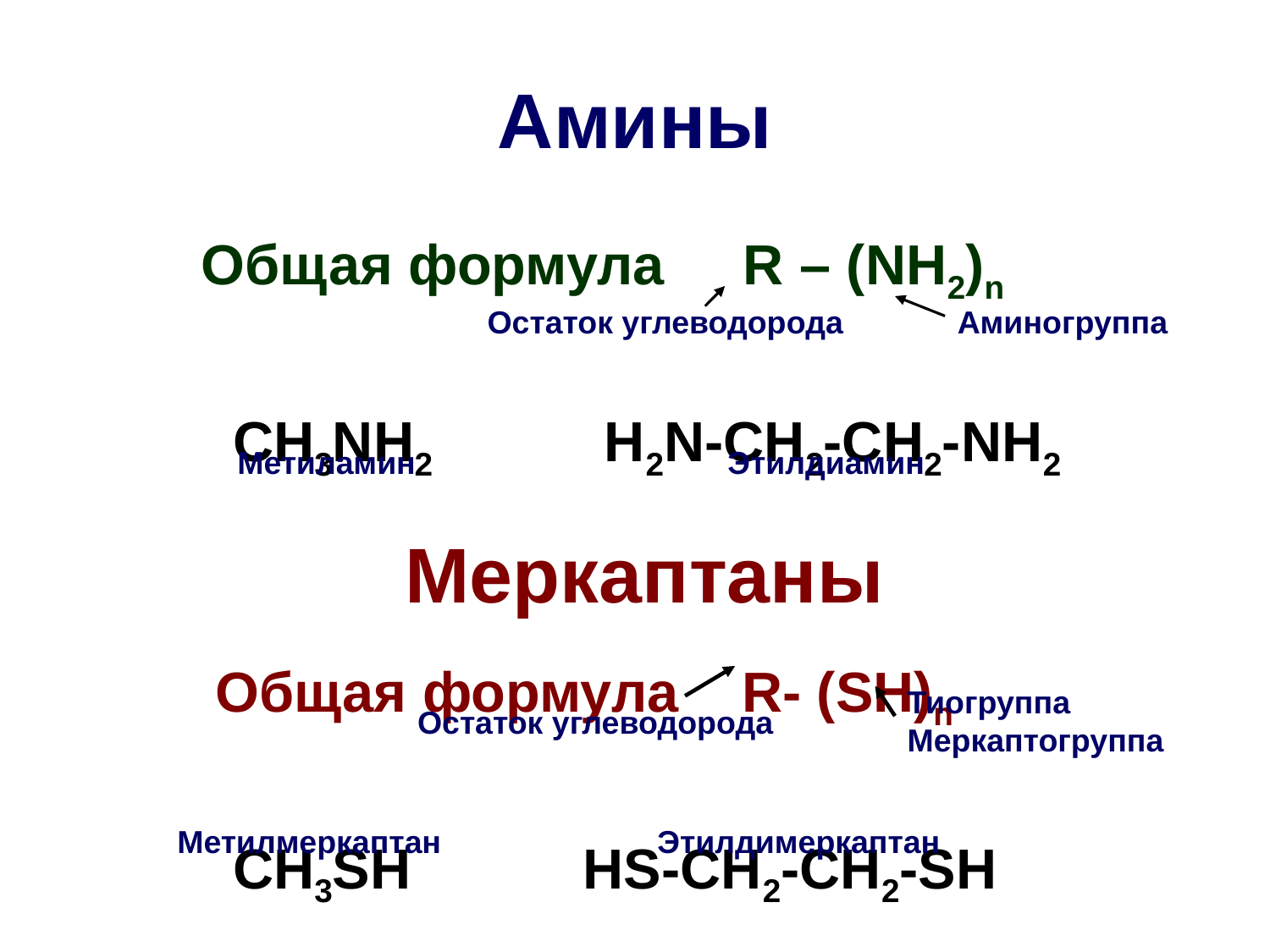

# Амины
        Общая формула     R – (NH2)n

          CH3NH2           H2N-CH2-CH2-NH2
                     Меркаптаны
       Общая формула    R- (SH)n

          CH3SH           HS-CH2-CH2-SH

Остаток углеводорода

Аминогруппа
Метиламин
Этилдиамин

Тиогруппа
Меркаптогруппа

Остаток углеводорода
Метилмеркаптан
Этилдимеркаптан